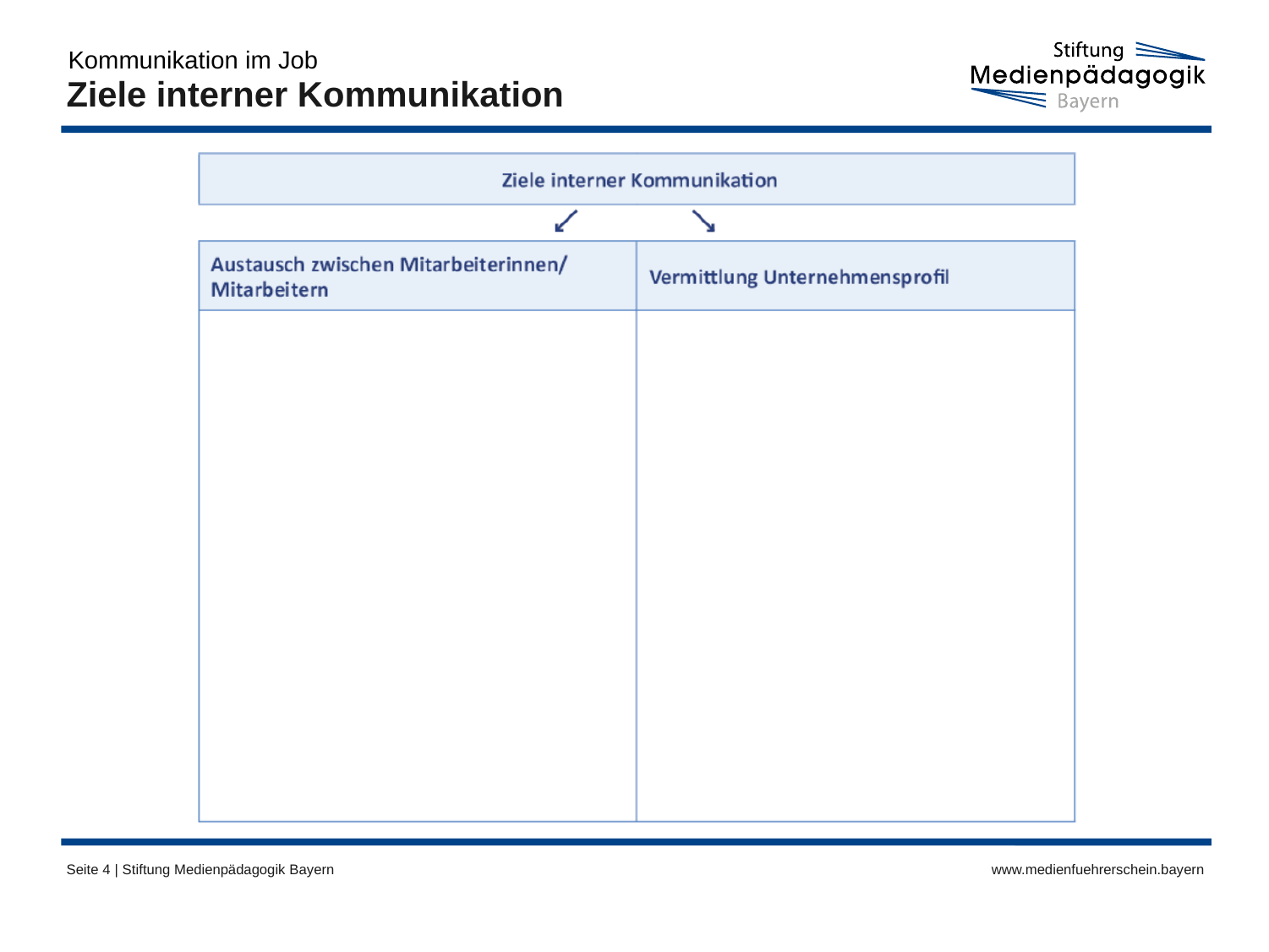

Kommunikation im Job
# Ziele interner Kommunikation